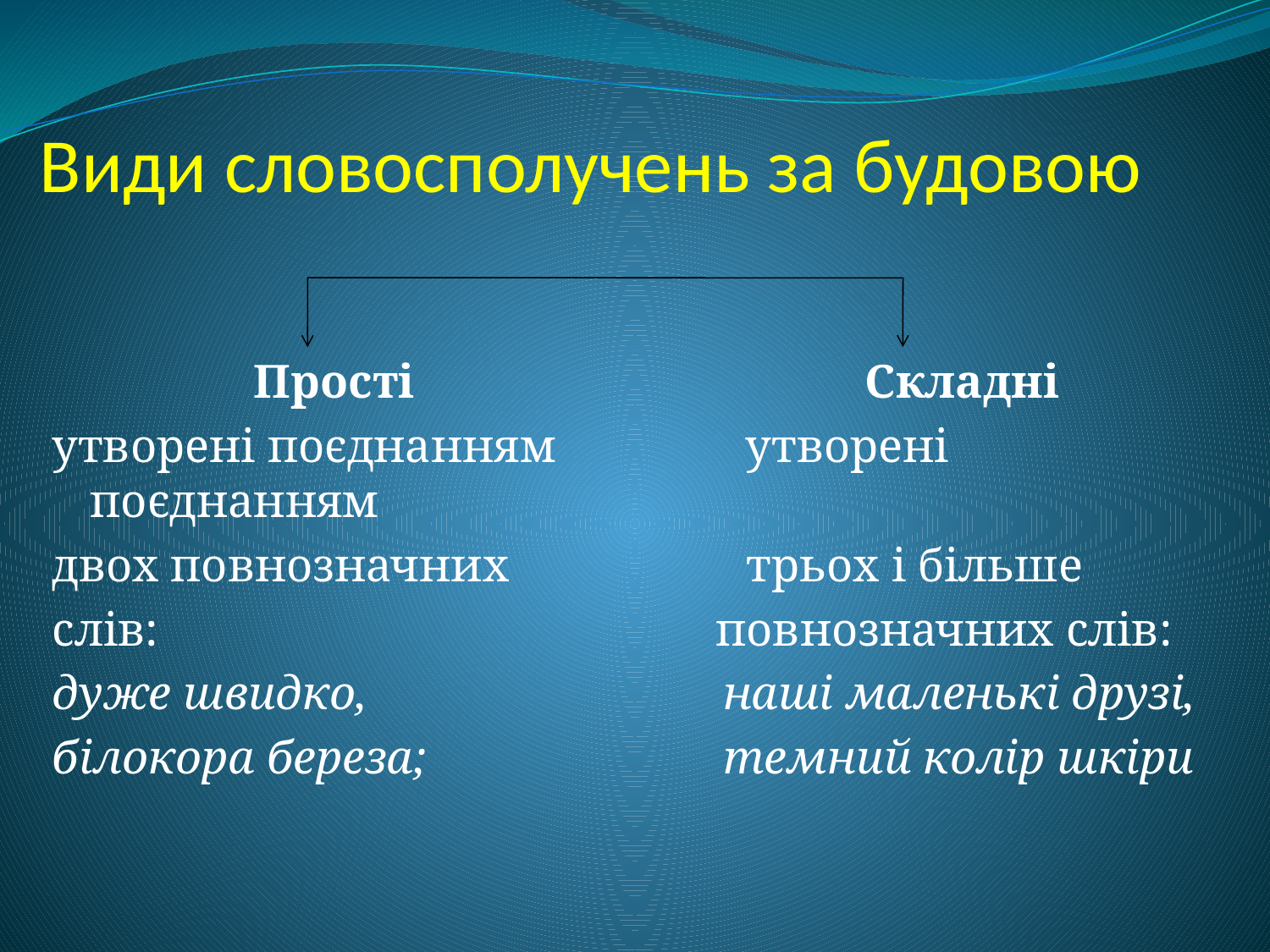

# Види словосполучень за будовою

                 Прості                                      Складні
утворені поєднанням                утворені поєднанням
двох повнозначних                    трьох і більше
слів:                                               повнозначних слів:
дуже швидко,                              наші маленькі друзі,
білокора береза;                         темний колір шкіри